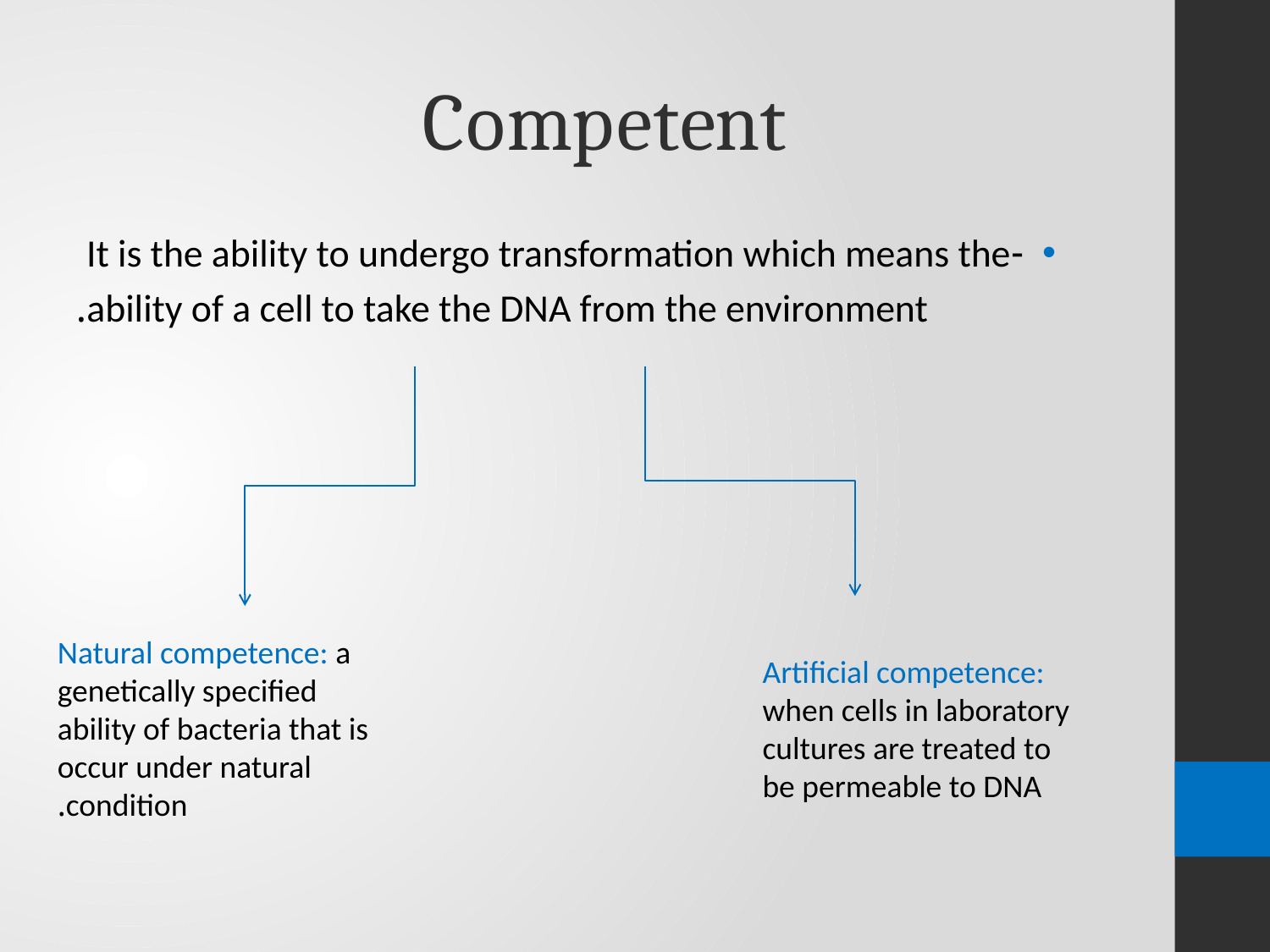

# Competent
-It is the ability to undergo transformation which means the
ability of a cell to take the DNA from the environment.

Natural competence: a genetically specified ability of bacteria that is occur under natural condition.
Artificial competence: when cells in laboratory cultures are treated to be permeable to DNA